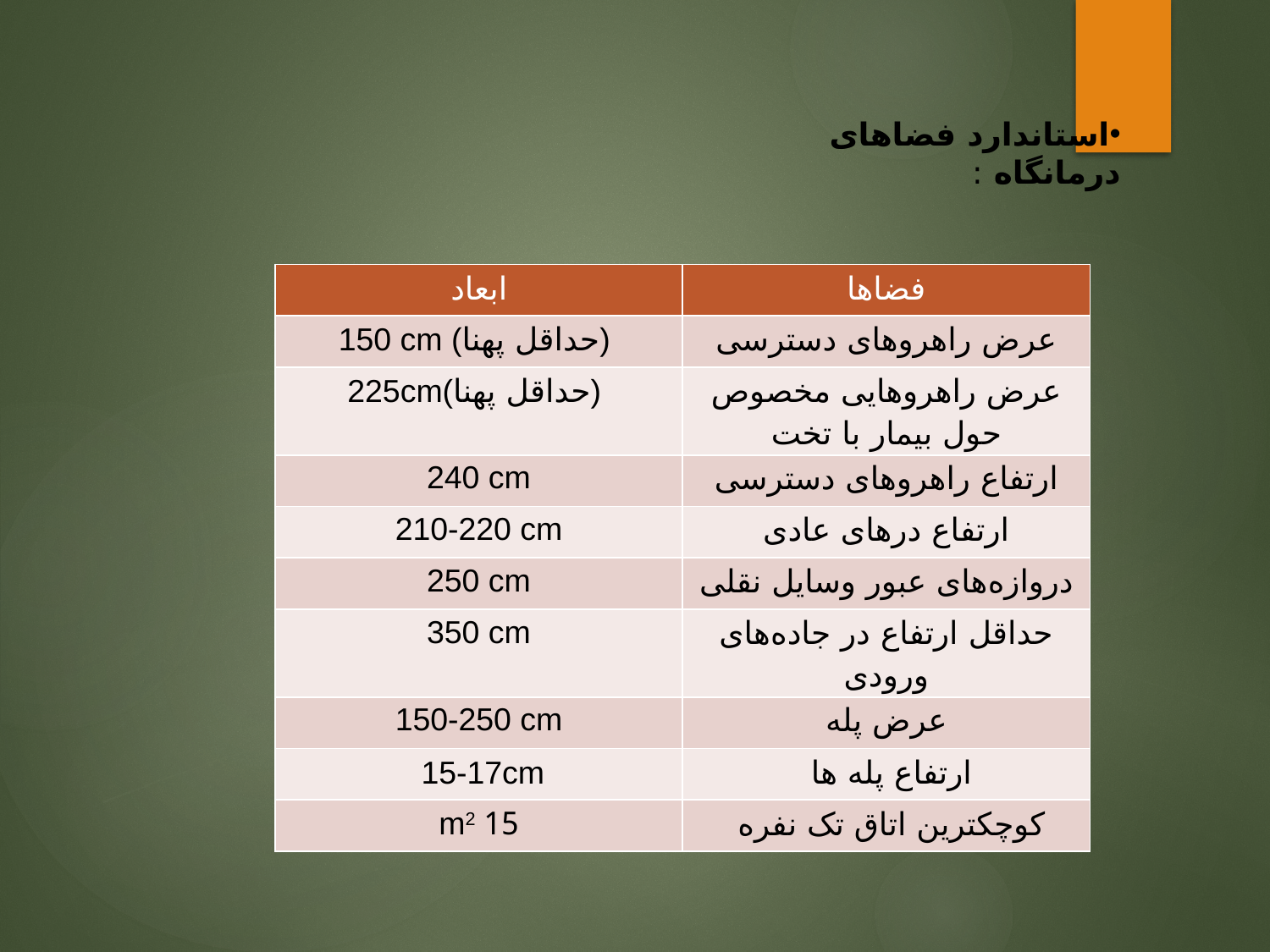

استاندارد فضاهای درمانگاه :
| ابعاد | فضاها |
| --- | --- |
| 150 cm (حداقل پهنا) | عرض راهروهای دسترسی |
| 225cm(حداقل پهنا) | عرض راهروهایی مخصوص حول بیمار با تخت |
| 240 cm | ارتفاع راهروهای دسترسی |
| 210-220 cm | ارتفاع درهای عادی |
| 250 cm | دروازه‌های عبور وسایل نقلی |
| 350 cm | حداقل ارتفاع در جاده‌های ورودی |
| 150-250 cm | عرض پله |
| 15-17cm | ارتفاع پله ها |
| 15 m2 | کوچکترین اتاق تک نفره |